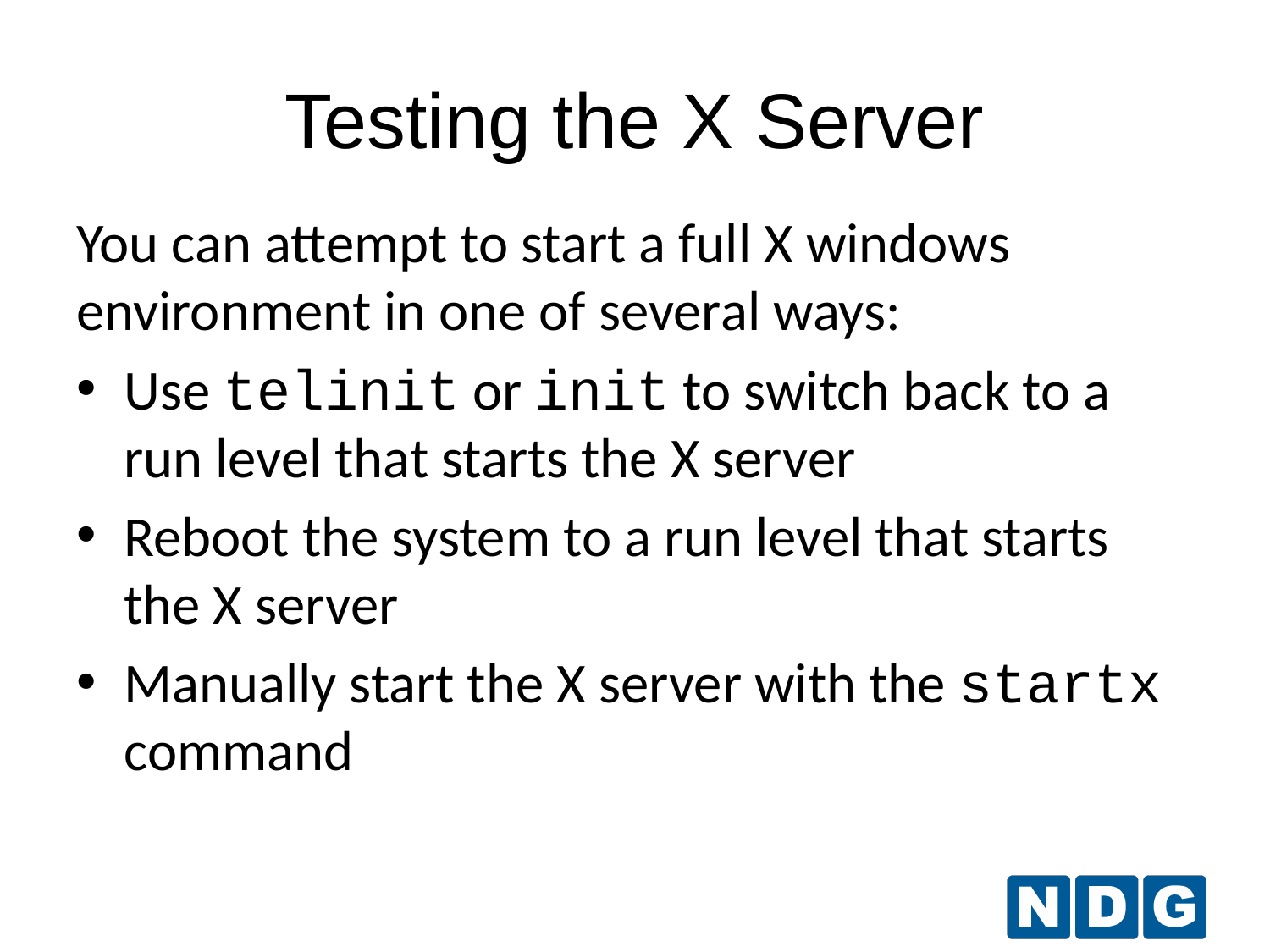

# Testing the X Server
You can attempt to start a full X windows environment in one of several ways:
Use telinit or init to switch back to a run level that starts the X server
Reboot the system to a run level that starts the X server
Manually start the X server with the startx command